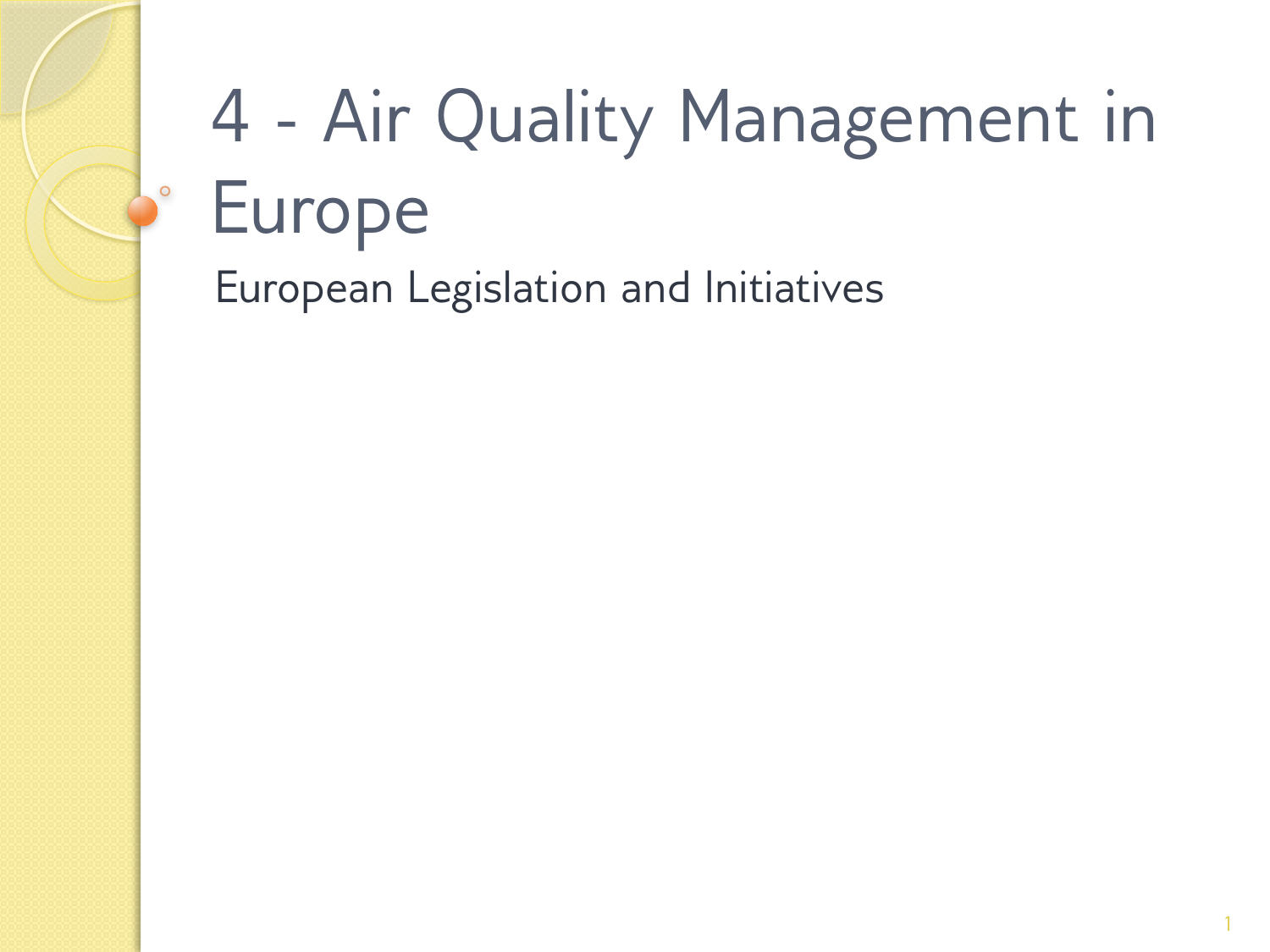

# 4 - Air Quality Management in Europe
European Legislation and Initiatives
1